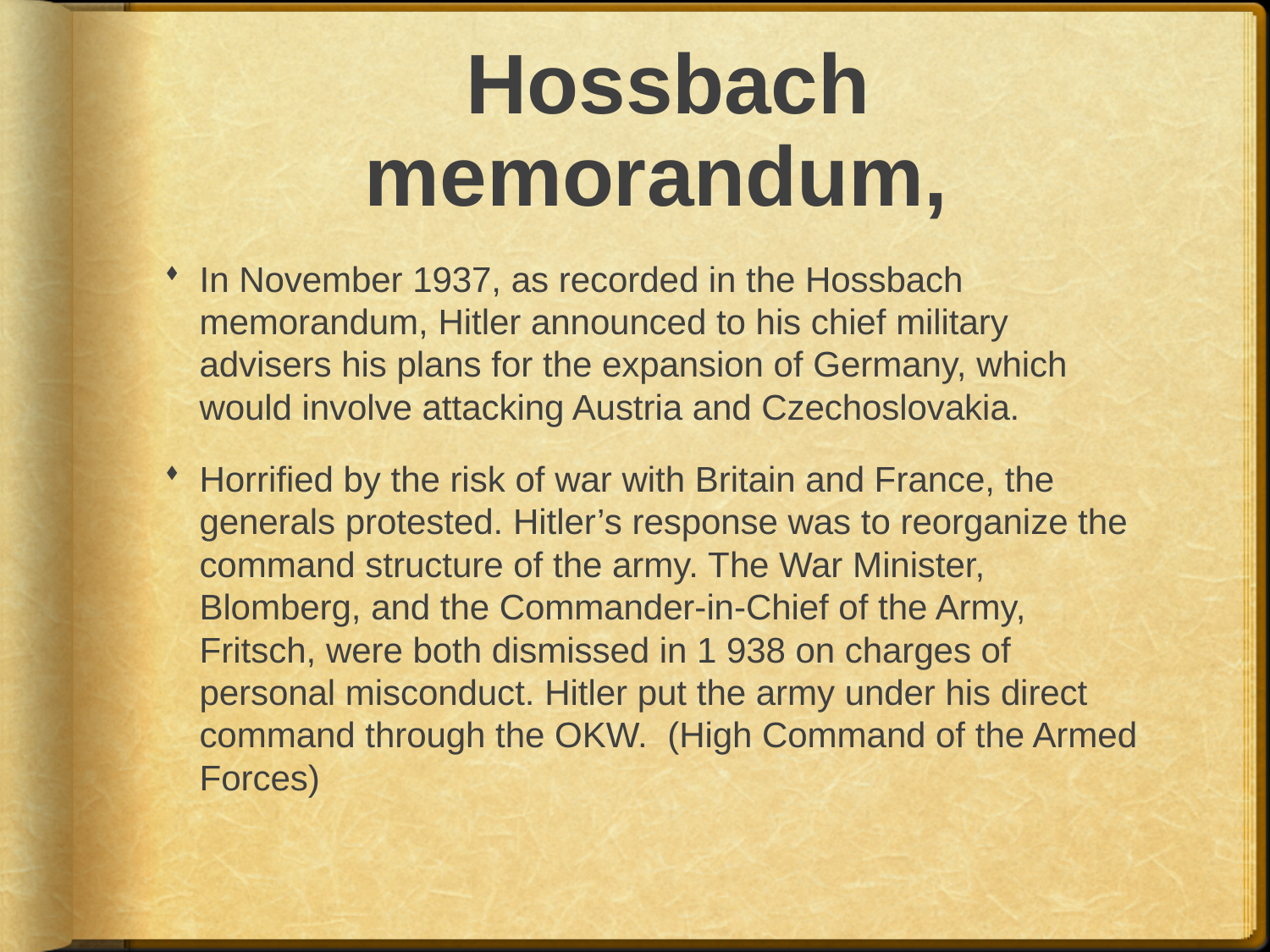

# Hossbach memorandum,
In November 1937, as recorded in the Hossbach memorandum, Hitler announced to his chief military advisers his plans for the expansion of Germany, which would involve attacking Austria and Czechoslovakia.
Horrified by the risk of war with Britain and France, the generals protested. Hitler’s response was to reorganize the command structure of the army. The War Minister, Blomberg, and the Commander-in-Chief of the Army, Fritsch, were both dismissed in 1 938 on charges of personal misconduct. Hitler put the army under his direct command through the OKW.  (High Command of the Armed Forces)